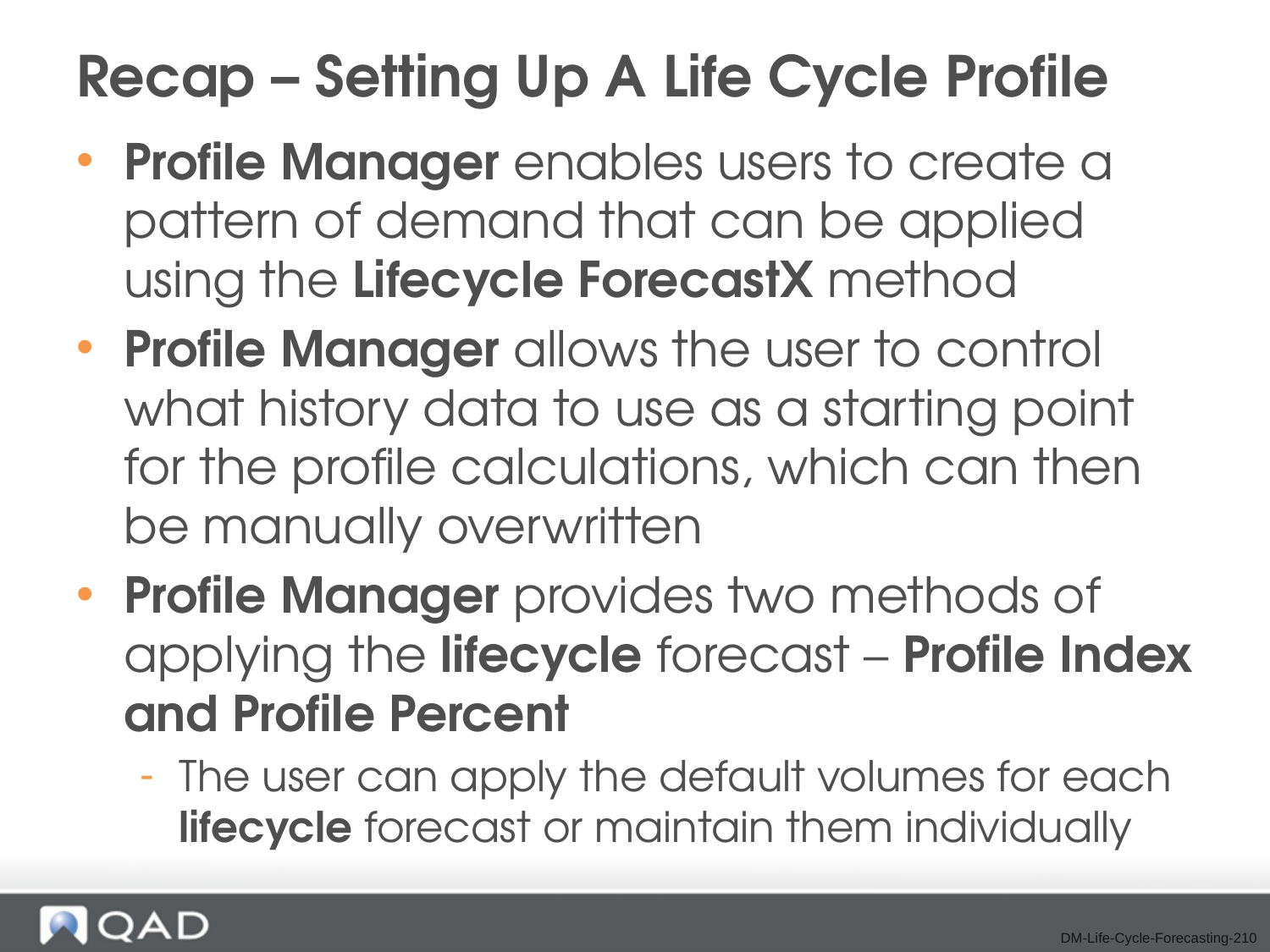

# Recap – Setting Up A Life Cycle Profile
Profile Manager enables users to create a pattern of demand that can be applied using the Lifecycle ForecastX method
Profile Manager allows the user to control what history data to use as a starting point for the profile calculations, which can then be manually overwritten
Profile Manager provides two methods of applying the lifecycle forecast – Profile Index and Profile Percent
The user can apply the default volumes for each lifecycle forecast or maintain them individually

DM-Life-Cycle-Forecasting-210